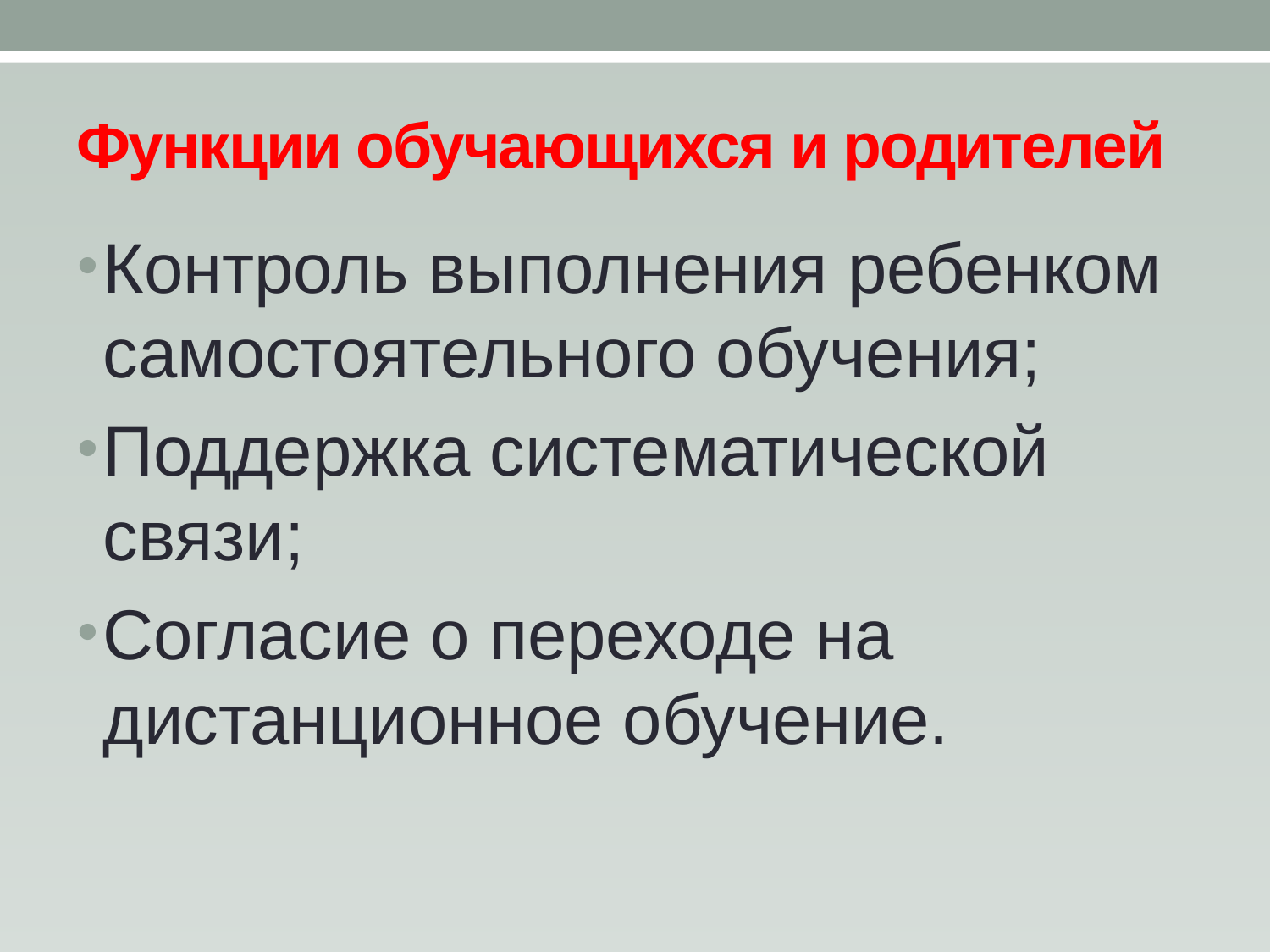

# Функции обучающихся и родителей
Контроль выполнения ребенком самостоятельного обучения;
Поддержка систематической связи;
Согласие о переходе на дистанционное обучение.